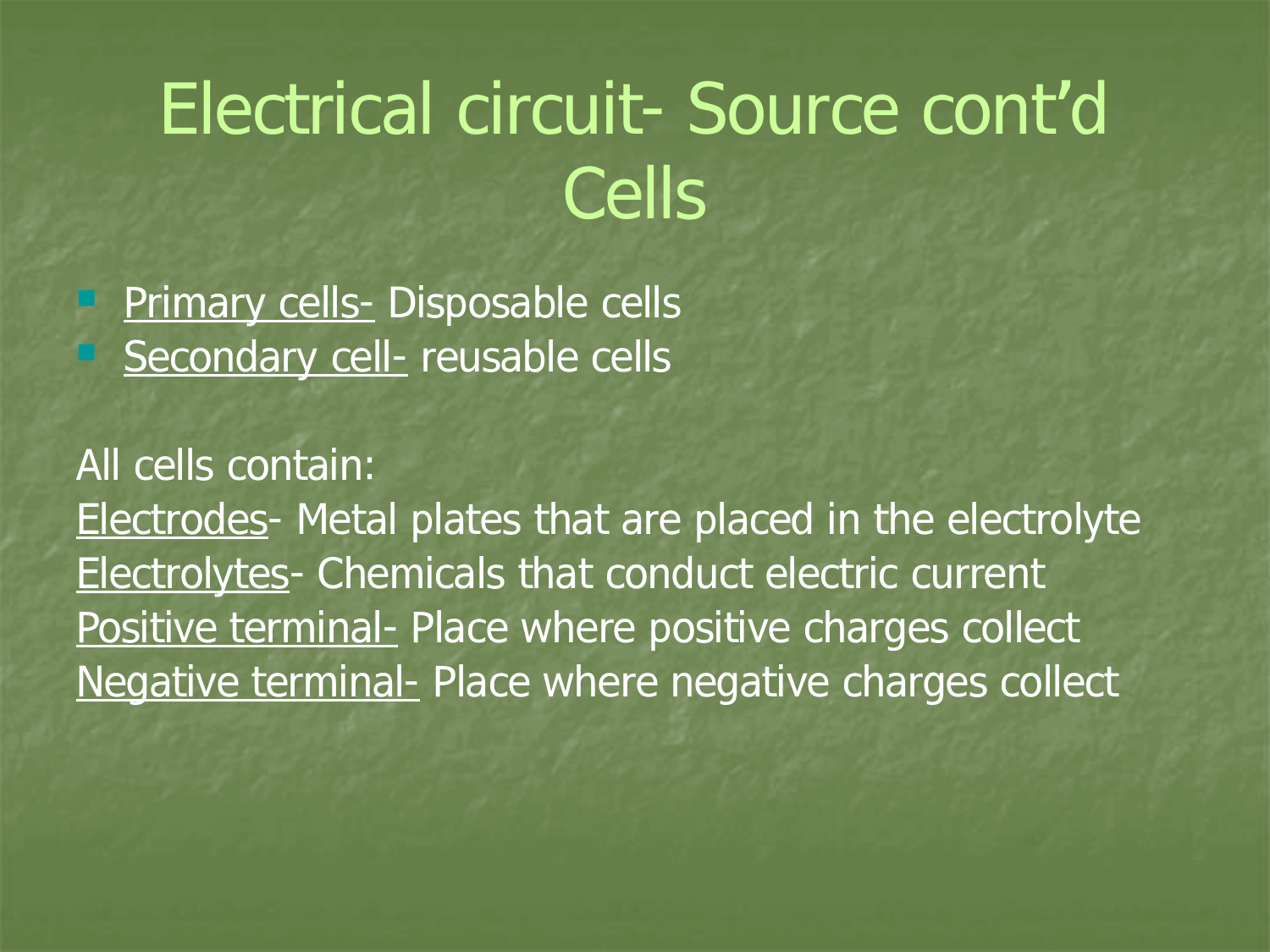

# Electrical circuit- Source cont’d Cells
Primary cells- Disposable cells
Secondary cell- reusable cells

All cells contain:
Electrodes- Metal plates that are placed in the electrolyte
Electrolytes- Chemicals that conduct electric current
Positive terminal- Place where positive charges collect
Negative terminal- Place where negative charges collect